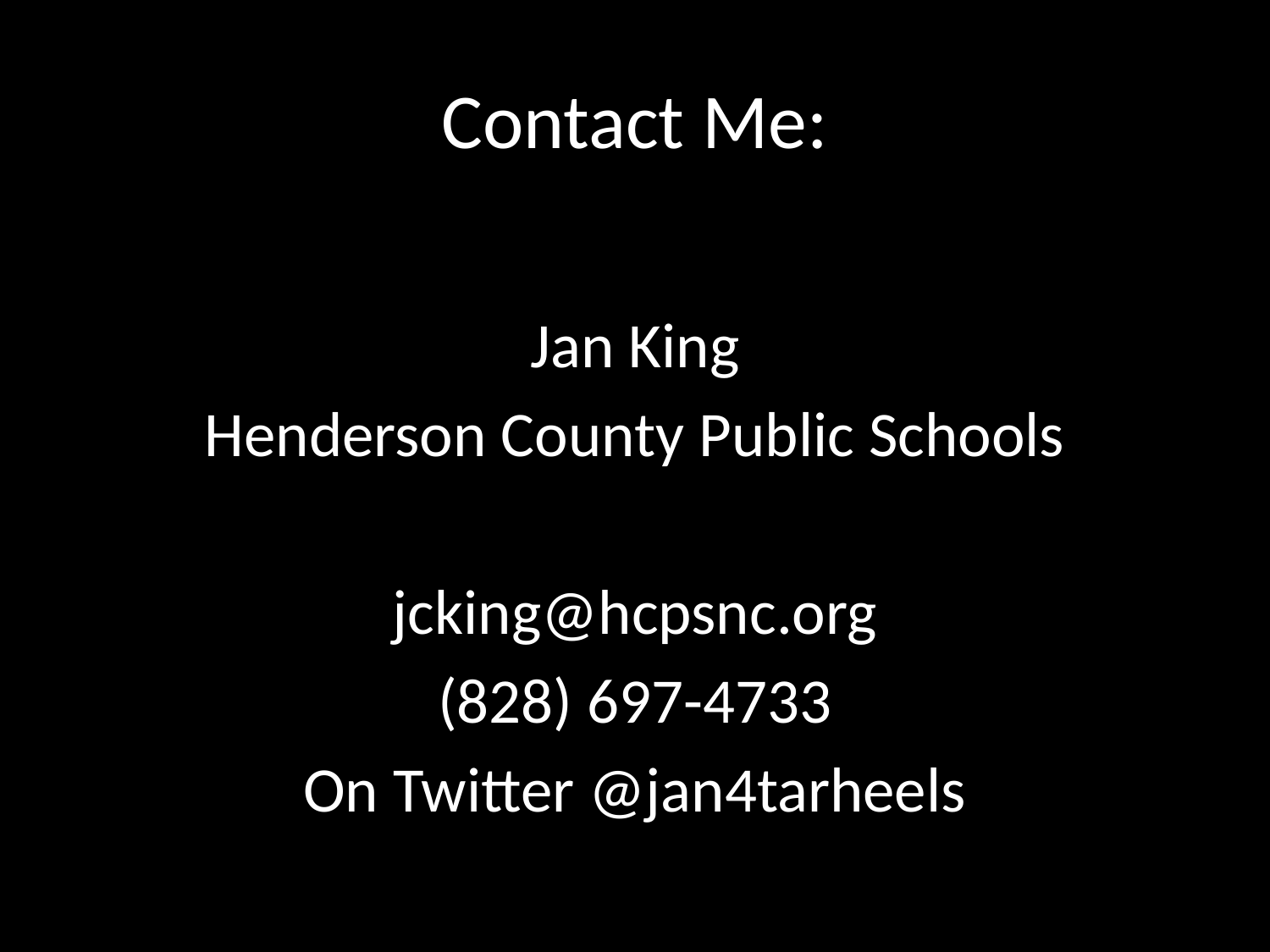

# Contact Me:

Jan King
Henderson County Public Schools

jcking@hcpsnc.org
(828) 697-4733
On Twitter @jan4tarheels